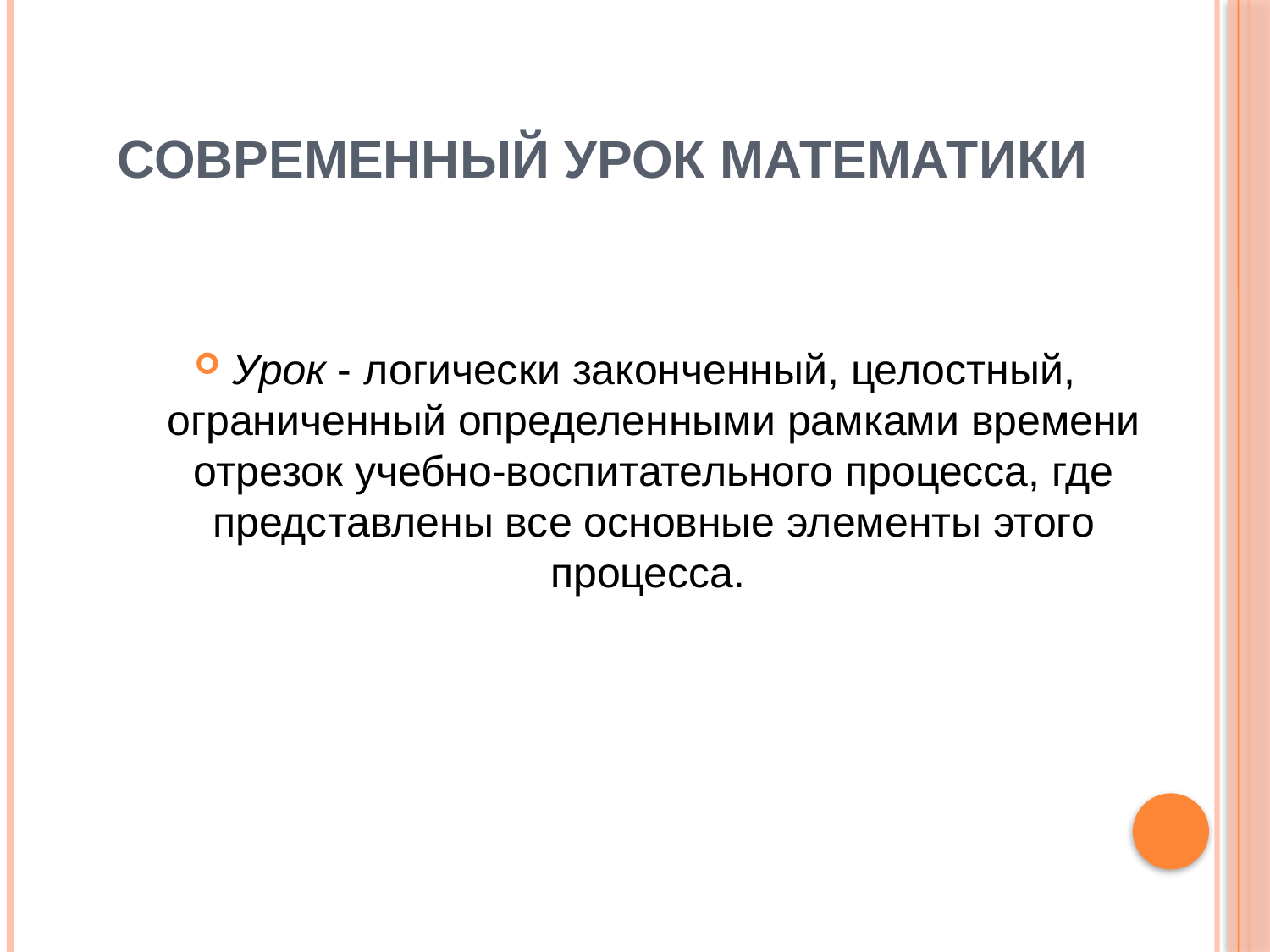

# Современный урок математики
Урок - логически законченный, целостный, ограниченный определенными рамками времени отрезок учебно-воспитательного процесса, где представлены все основные элементы этого процесса.